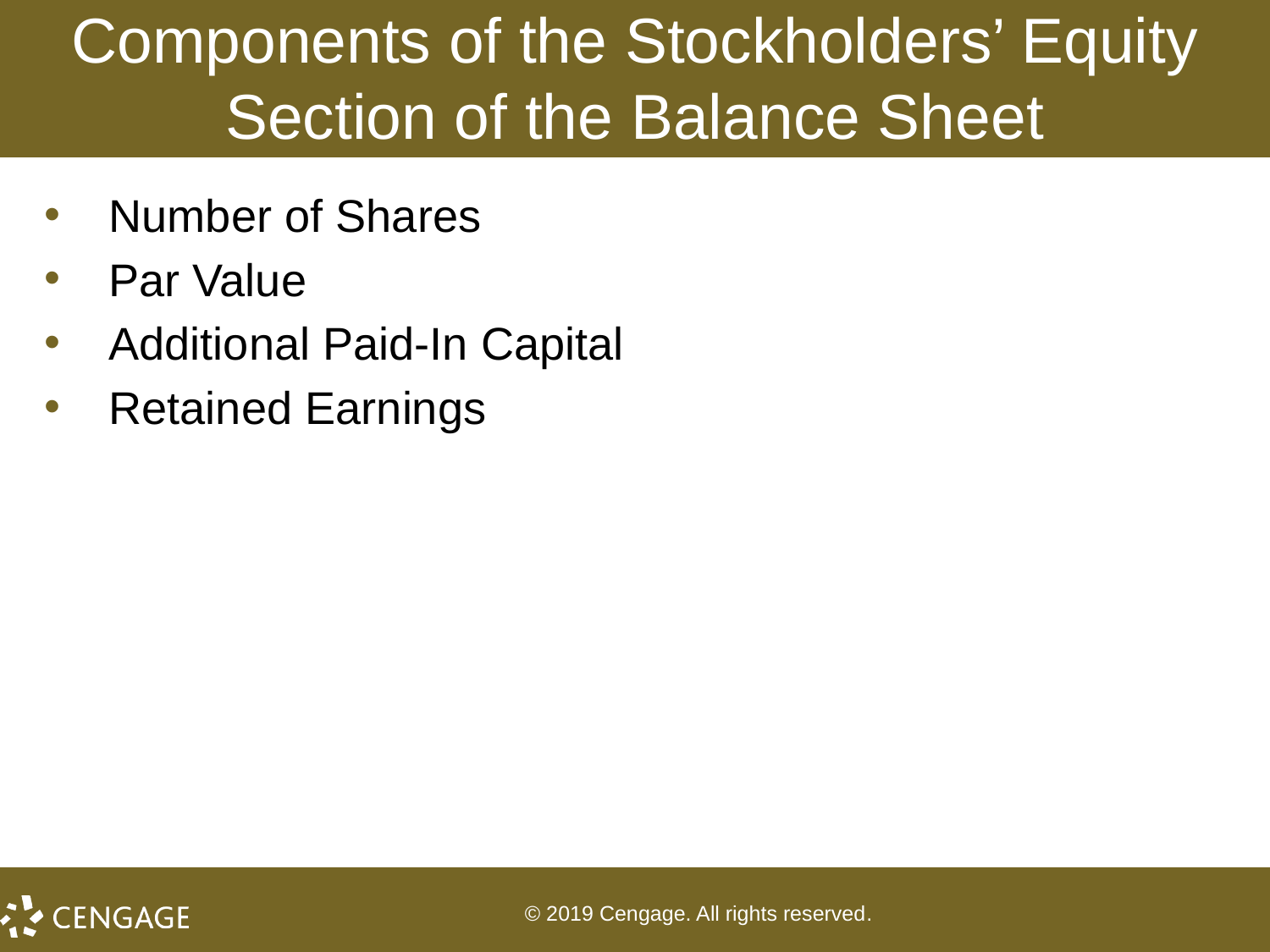

# Components of the Stockholders’ Equity Section of the Balance Sheet
Number of Shares
Par Value
Additional Paid-In Capital
Retained Earnings